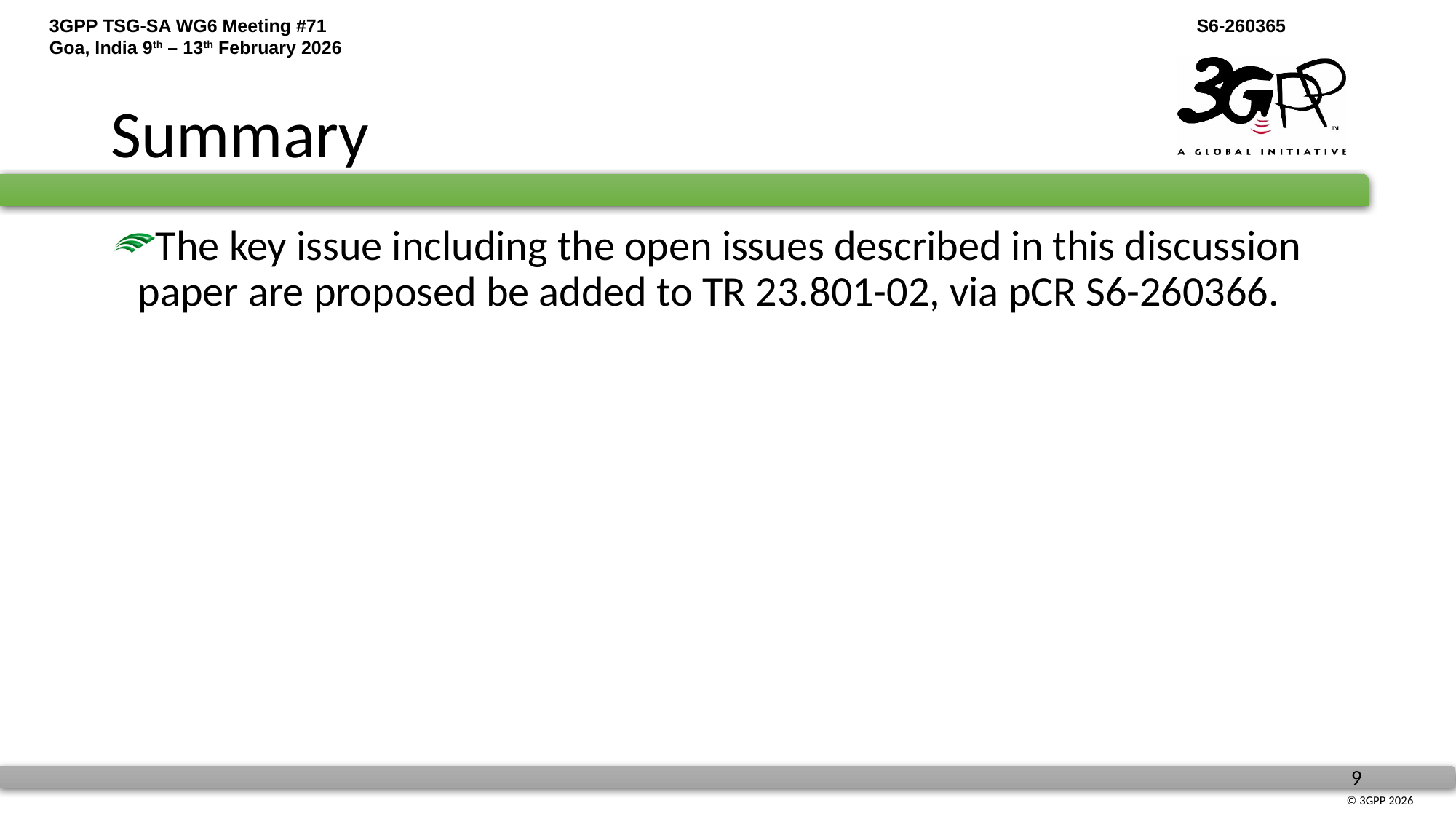

# Summary
The key issue including the open issues described in this discussion paper are proposed be added to TR 23.801-02, via pCR S6-260366.